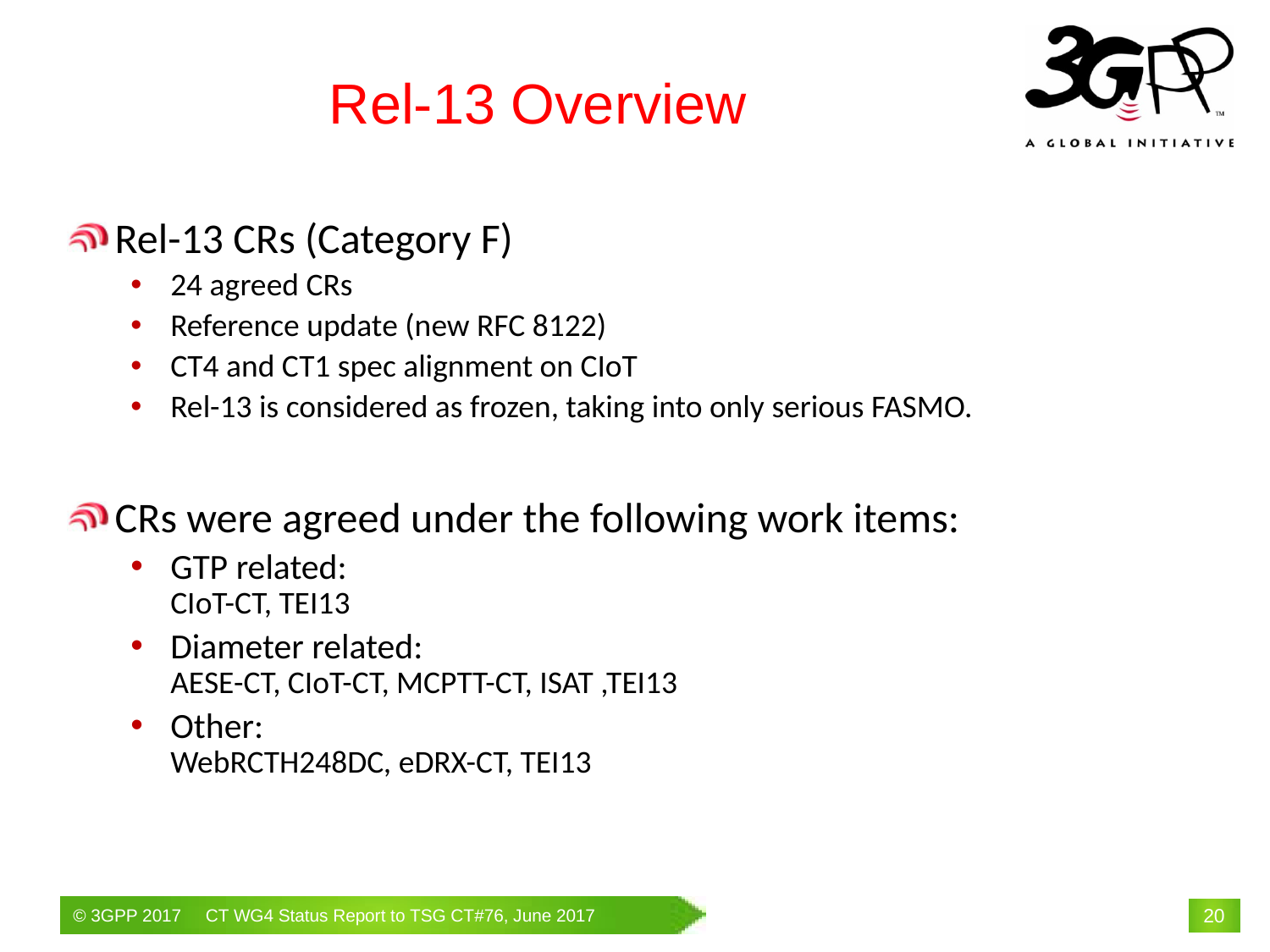

# Rel-13 Overview
Rel-13 CRs (Category F)
24 agreed CRs
Reference update (new RFC 8122)
CT4 and CT1 spec alignment on CIoT
Rel-13 is considered as frozen, taking into only serious FASMO.

CRs were agreed under the following work items:
GTP related:
CIoT-CT, TEI13
Diameter related:
AESE-CT, CIoT-CT, MCPTT-CT, ISAT ,TEI13
Other:
WebRCTH248DC, eDRX-CT, TEI13